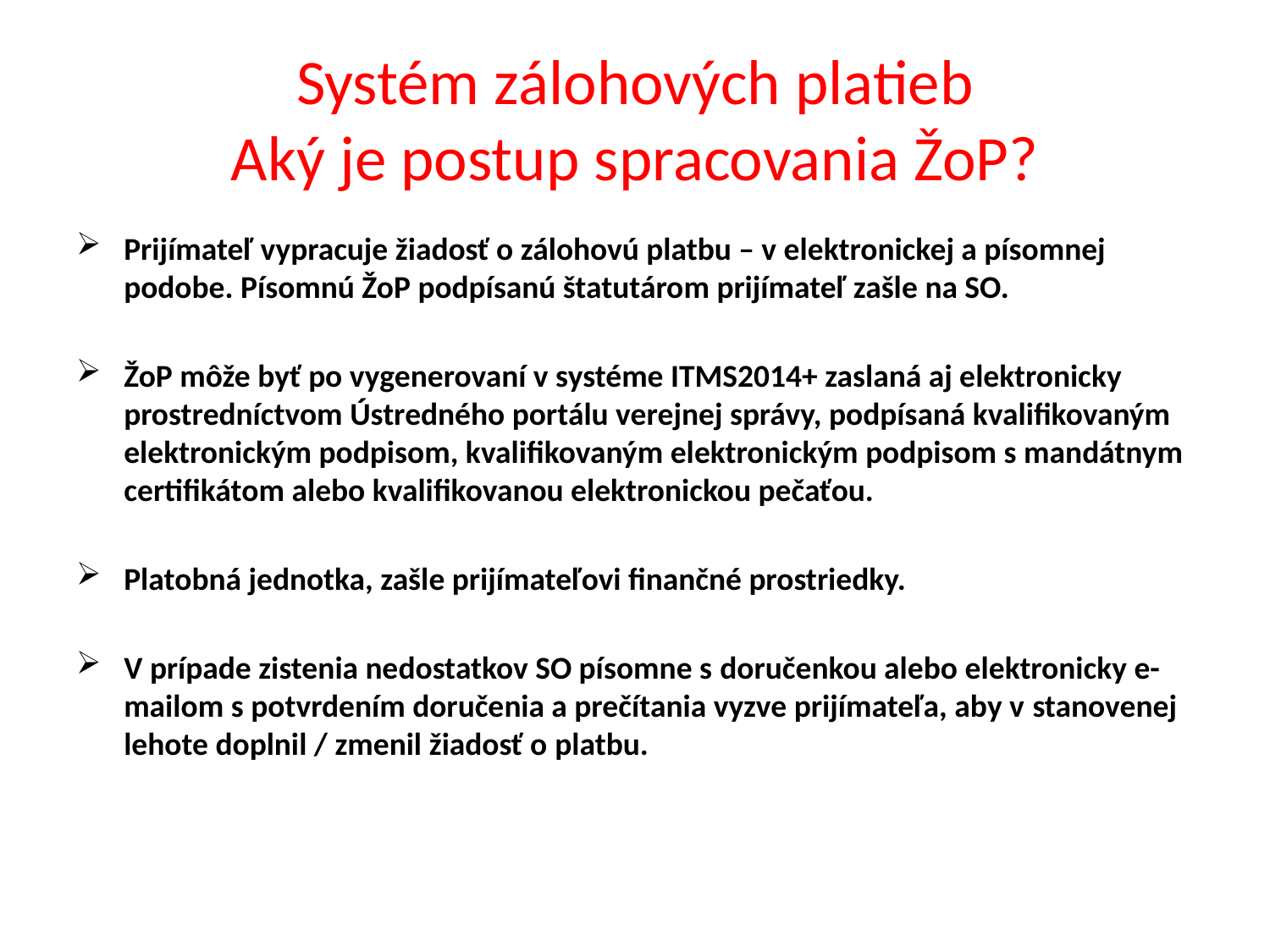

# Systém zálohových platieb Aký je postup spracovania ŽoP?
Prijímateľ vypracuje žiadosť o zálohovú platbu – v elektronickej a písomnej podobe. Písomnú ŽoP podpísanú štatutárom prijímateľ zašle na SO.

ŽoP môže byť po vygenerovaní v systéme ITMS2014+ zaslaná aj elektronicky prostredníctvom Ústredného portálu verejnej správy, podpísaná kvalifikovaným elektronickým podpisom, kvalifikovaným elektronickým podpisom s mandátnym certifikátom alebo kvalifikovanou elektronickou pečaťou.

Platobná jednotka, zašle prijímateľovi finančné prostriedky.

V prípade zistenia nedostatkov SO písomne s doručenkou alebo elektronicky e-mailom s potvrdením doručenia a prečítania vyzve prijímateľa, aby v stanovenej lehote doplnil / zmenil žiadosť o platbu.